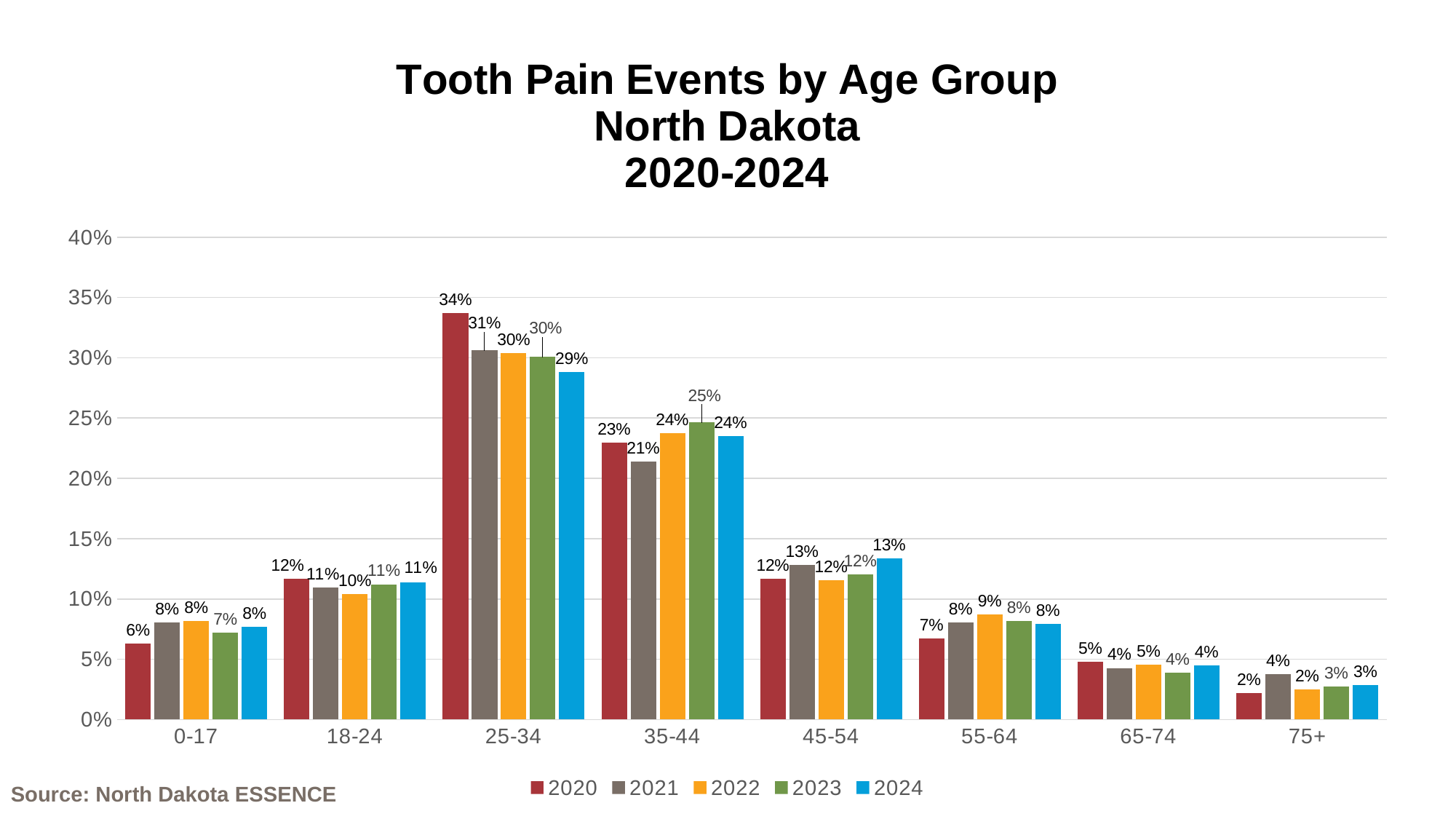

### Chart: Tooth Pain Events by Age Group
North Dakota
2020-2024

| Category | 2020 | 2021 | 2022 | 2023 | 2024 |
|---|---|---|---|---|---|
| 0-17 | 0.06326219512195122 | 0.0807518273581622 | 0.08151658767772511 | 0.07199562003832466 | 0.0767762460233298 |
| 18-24 | 0.11661585365853659 | 0.10964148973198747 | 0.1042654028436019 | 0.11223651793046811 | 0.11367974549310711 |
| 25-34 | 0.33727134146341464 | 0.30630003480682216 | 0.3036334913112164 | 0.30084861757459624 | 0.288016967126193 |
| 35-44 | 0.22942073170731705 | 0.21371388792203272 | 0.23759873617693522 | 0.2463728442376129 | 0.2352067868504772 |
| 45-54 | 0.11661585365853659 | 0.12843717368604246 | 0.11563981042654028 | 0.12044894607172188 | 0.13340402969247084 |
| 55-64 | 0.06707317073170732 | 0.0807518273581622 | 0.08688783570300158 | 0.08157678620312073 | 0.07932131495227995 |
| 65-74 | 0.04801829268292683 | 0.04281239122868082 | 0.04549763033175355 | 0.03887215986860115 | 0.04475079533404029 |
| 75+ | 0.02172256097560975 | 0.03759136790810999 | 0.024960505529225907 | 0.027648508075554343 | 0.028844114528101802 |
Source: North Dakota ESSENCE